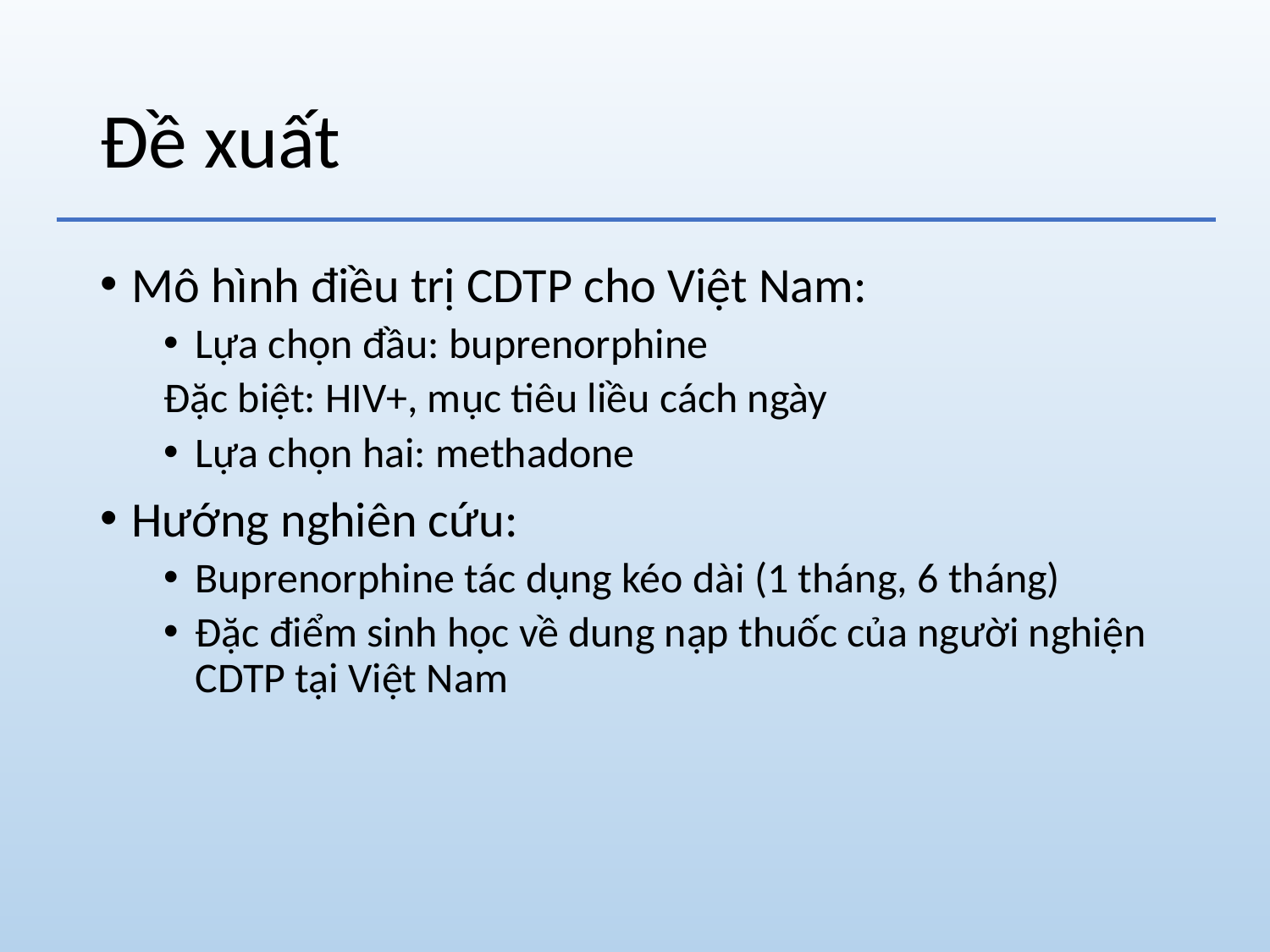

# Đề xuất
Mô hình điều trị CDTP cho Việt Nam:
Lựa chọn đầu: buprenorphine
Đặc biệt: HIV+, mục tiêu liều cách ngày
Lựa chọn hai: methadone
Hướng nghiên cứu:
Buprenorphine tác dụng kéo dài (1 tháng, 6 tháng)
Đặc điểm sinh học về dung nạp thuốc của người nghiện CDTP tại Việt Nam